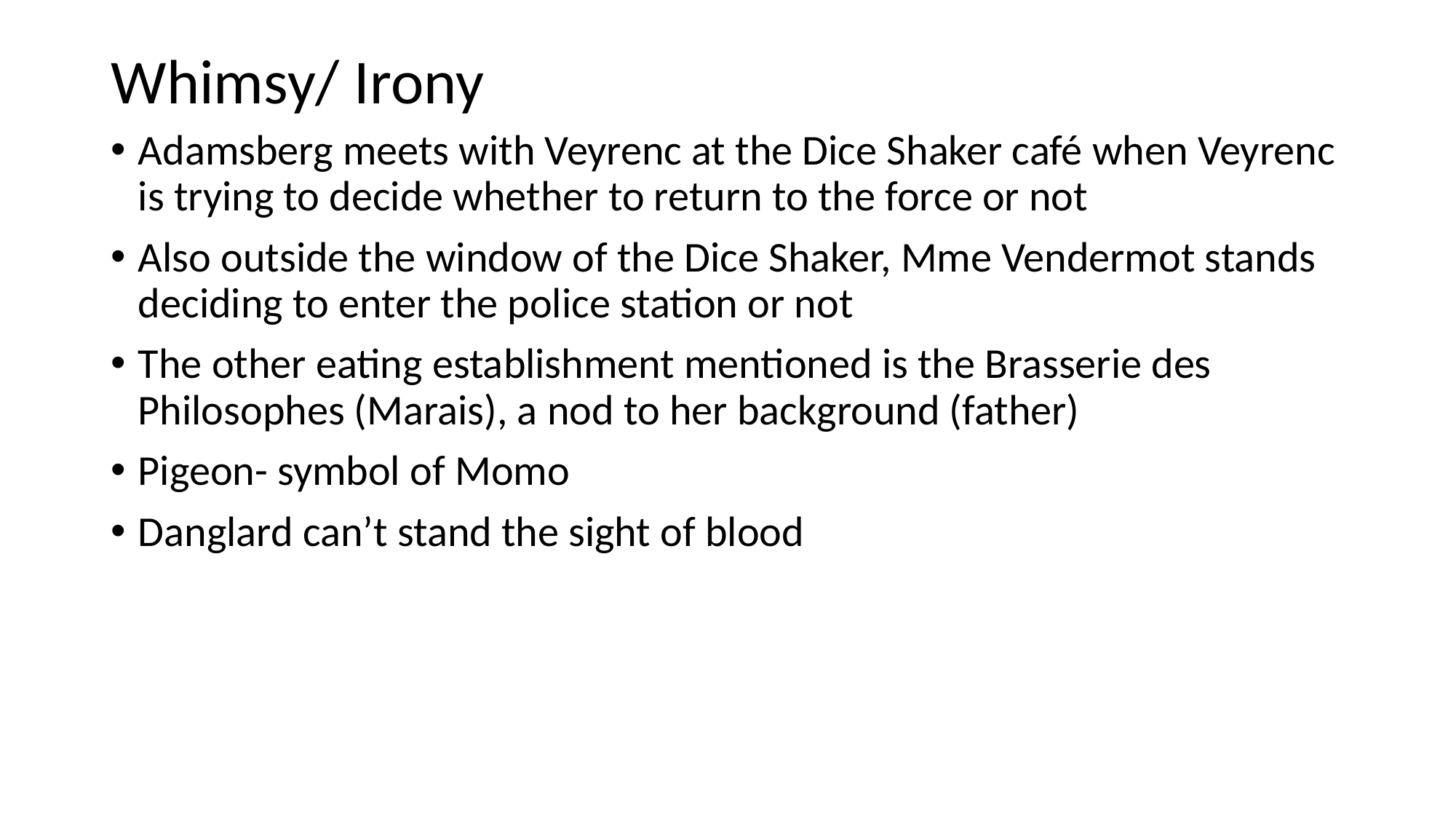

# Whimsy/ Irony
Adamsberg meets with Veyrenc at the Dice Shaker café when Veyrenc is trying to decide whether to return to the force or not
Also outside the window of the Dice Shaker, Mme Vendermot stands deciding to enter the police station or not
The other eating establishment mentioned is the Brasserie des Philosophes (Marais), a nod to her background (father)
Pigeon- symbol of Momo
Danglard can’t stand the sight of blood